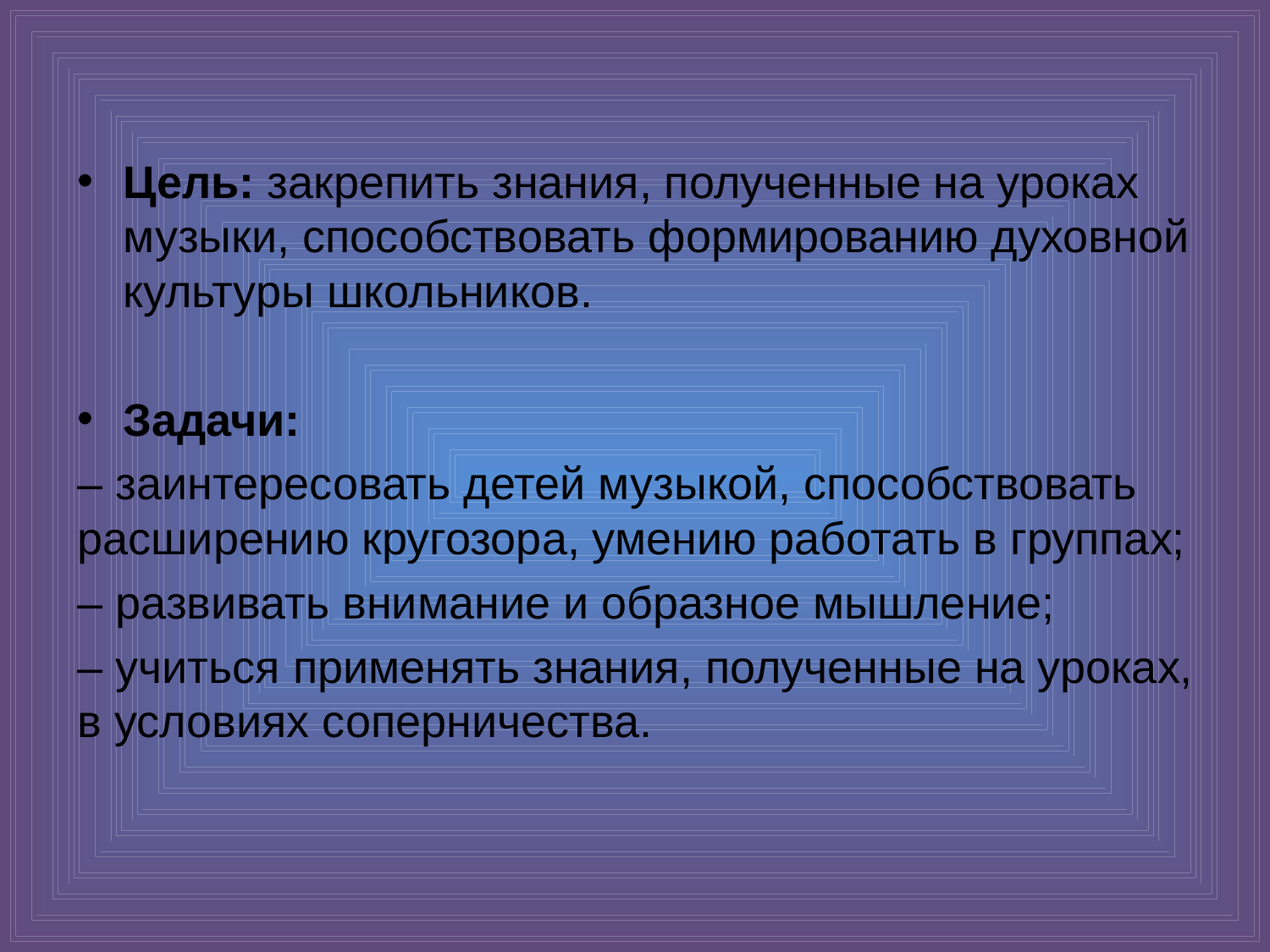

Цель: закрепить знания, полученные на уроках музыки, способствовать формированию духовной культуры школьников.

Задачи:
– заинтересовать детей музыкой, способствовать расширению кругозора, умению работать в группах;
– развивать внимание и образное мышление;
– учиться применять знания, полученные на уроках, в условиях соперничества.